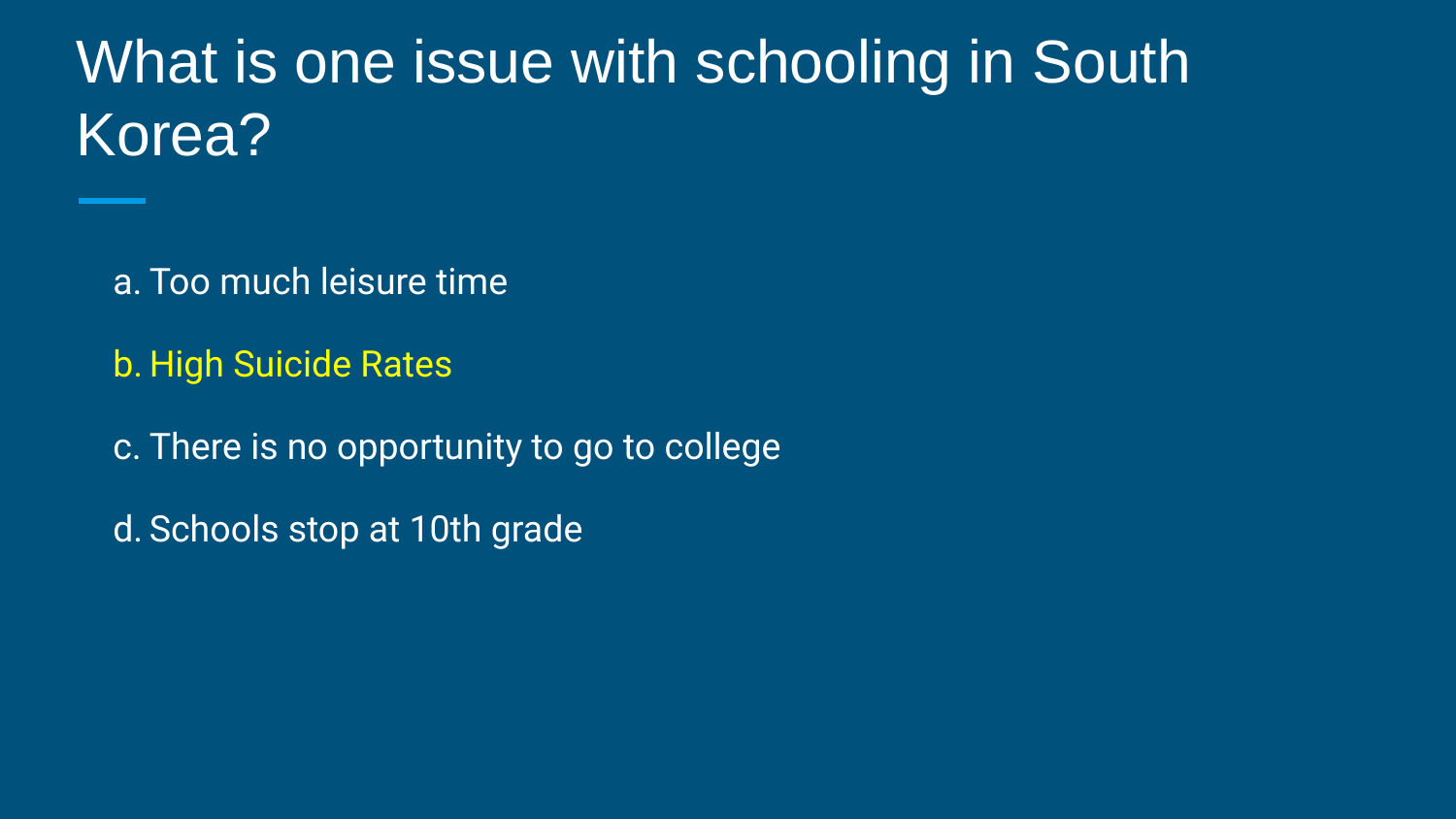

# What is one issue with schooling in South Korea?
Too much leisure time
High Suicide Rates
There is no opportunity to go to college
Schools stop at 10th grade